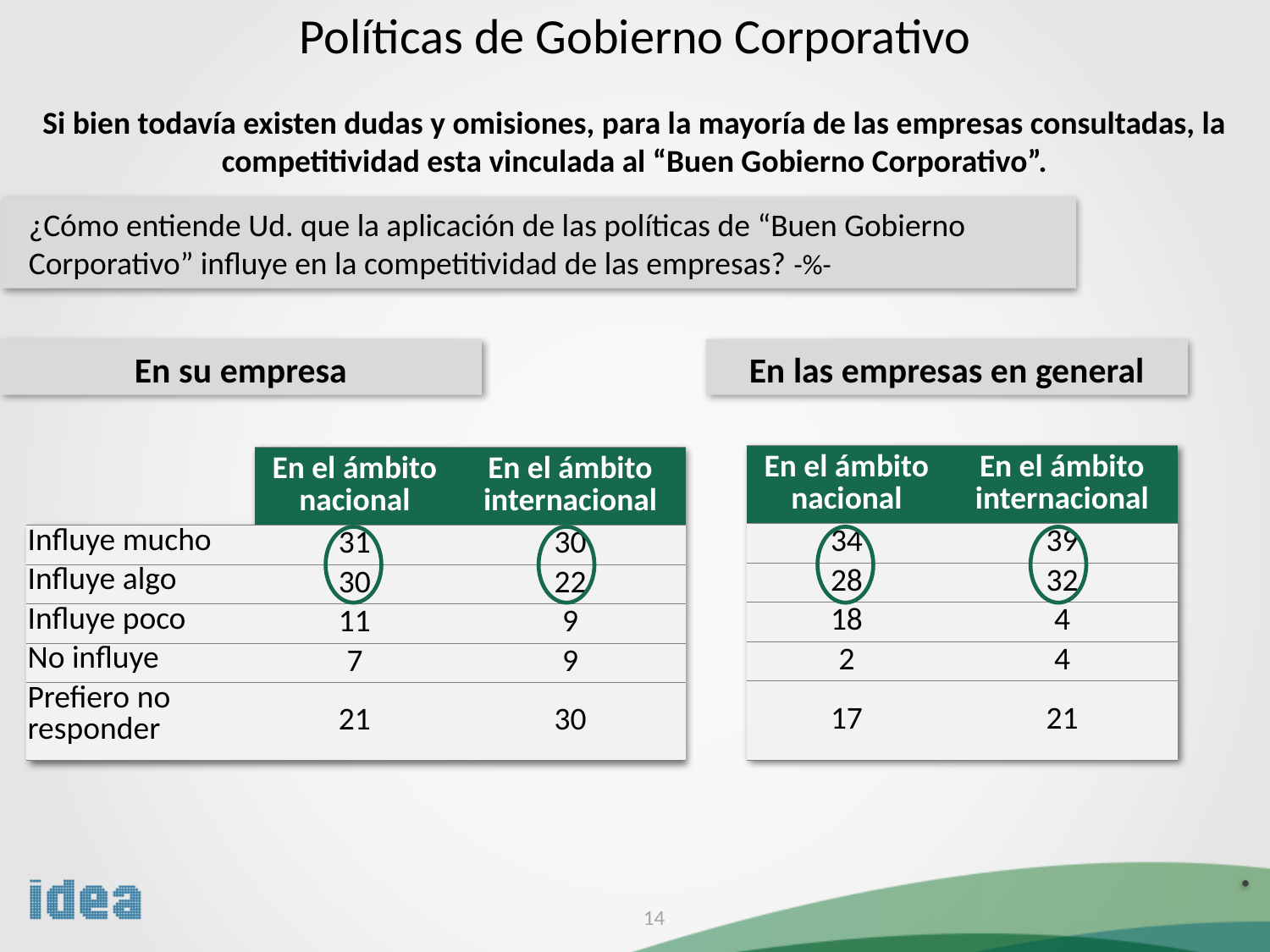

Políticas de Gobierno Corporativo
Si bien todavía existen dudas y omisiones, para la mayoría de las empresas consultadas, la competitividad esta vinculada al “Buen Gobierno Corporativo”.
¿Cómo entiende Ud. que la aplicación de las políticas de “Buen Gobierno Corporativo” influye en la competitividad de las empresas? -%-
En su empresa
En las empresas en general
| En el ámbito nacional | En el ámbito internacional |
| --- | --- |
| 34 | 39 |
| 28 | 32 |
| 18 | 4 |
| 2 | 4 |
| 17 | 21 |
|  | En el ámbito nacional | En el ámbito internacional |
| --- | --- | --- |
| Influye mucho | 31 | 30 |
| Influye algo | 30 | 22 |
| Influye poco | 11 | 9 |
| No influye | 7 | 9 |
| Prefiero no responder | 21 | 30 |

14